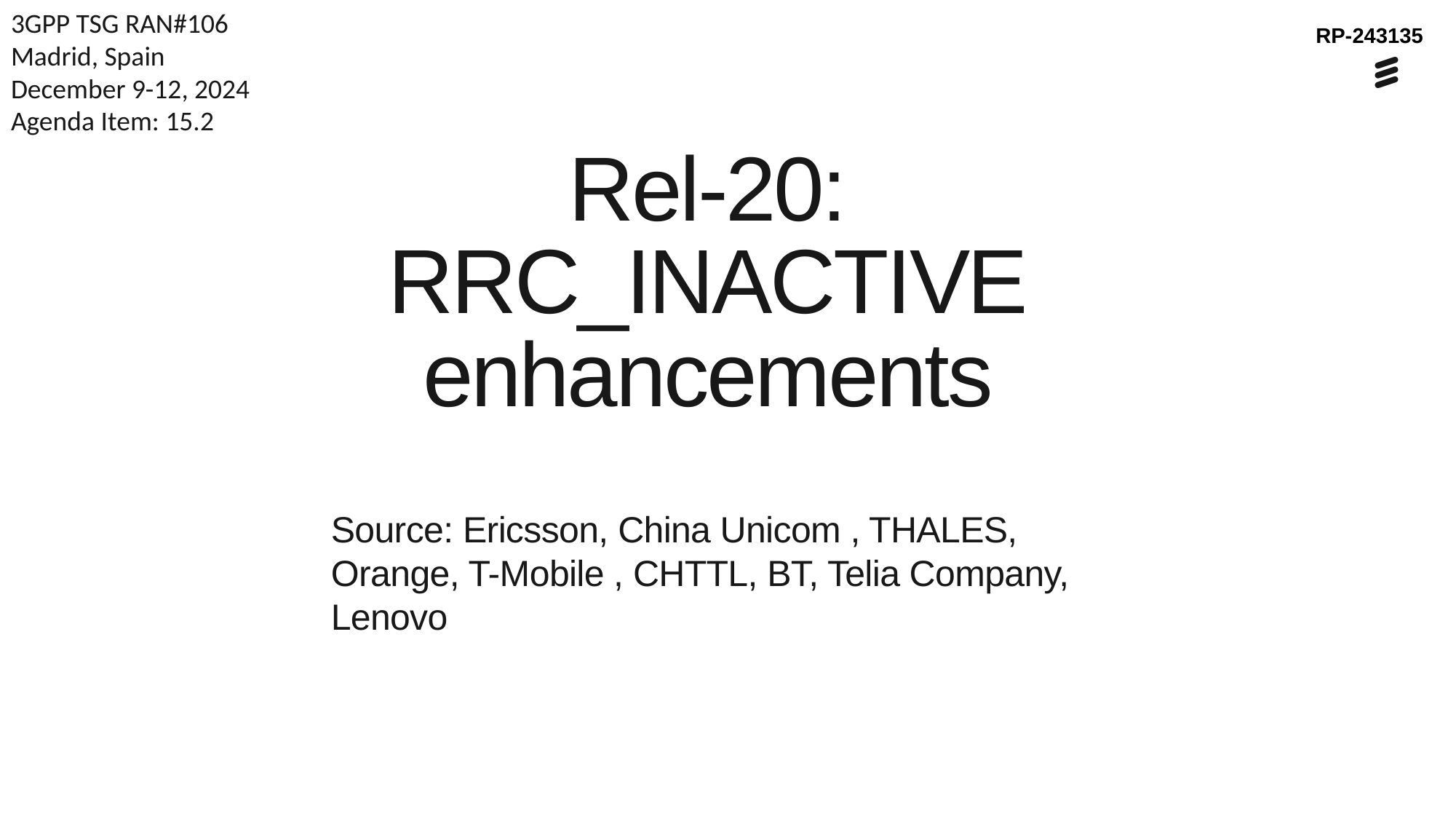

3GPP TSG RAN#106
Madrid, Spain
December 9-12, 2024
Agenda Item: 15.2
RP-243135
# Rel-20: RRC_INACTIVE enhancements
Source: Ericsson, China Unicom , THALES, Orange, T-Mobile , CHTTL, BT, Telia Company, Lenovo